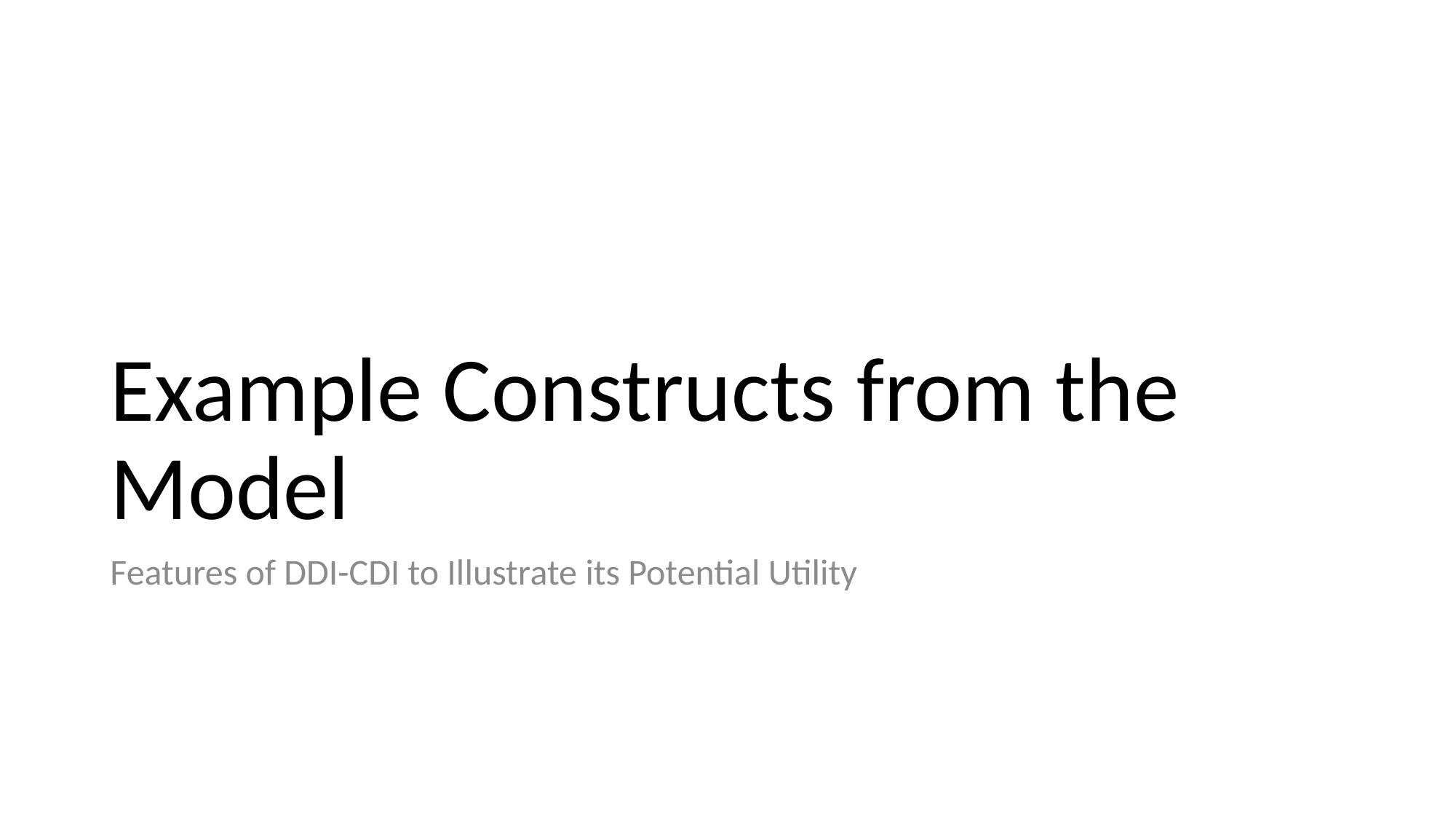

# Example Constructs from the Model
Features of DDI-CDI to Illustrate its Potential Utility